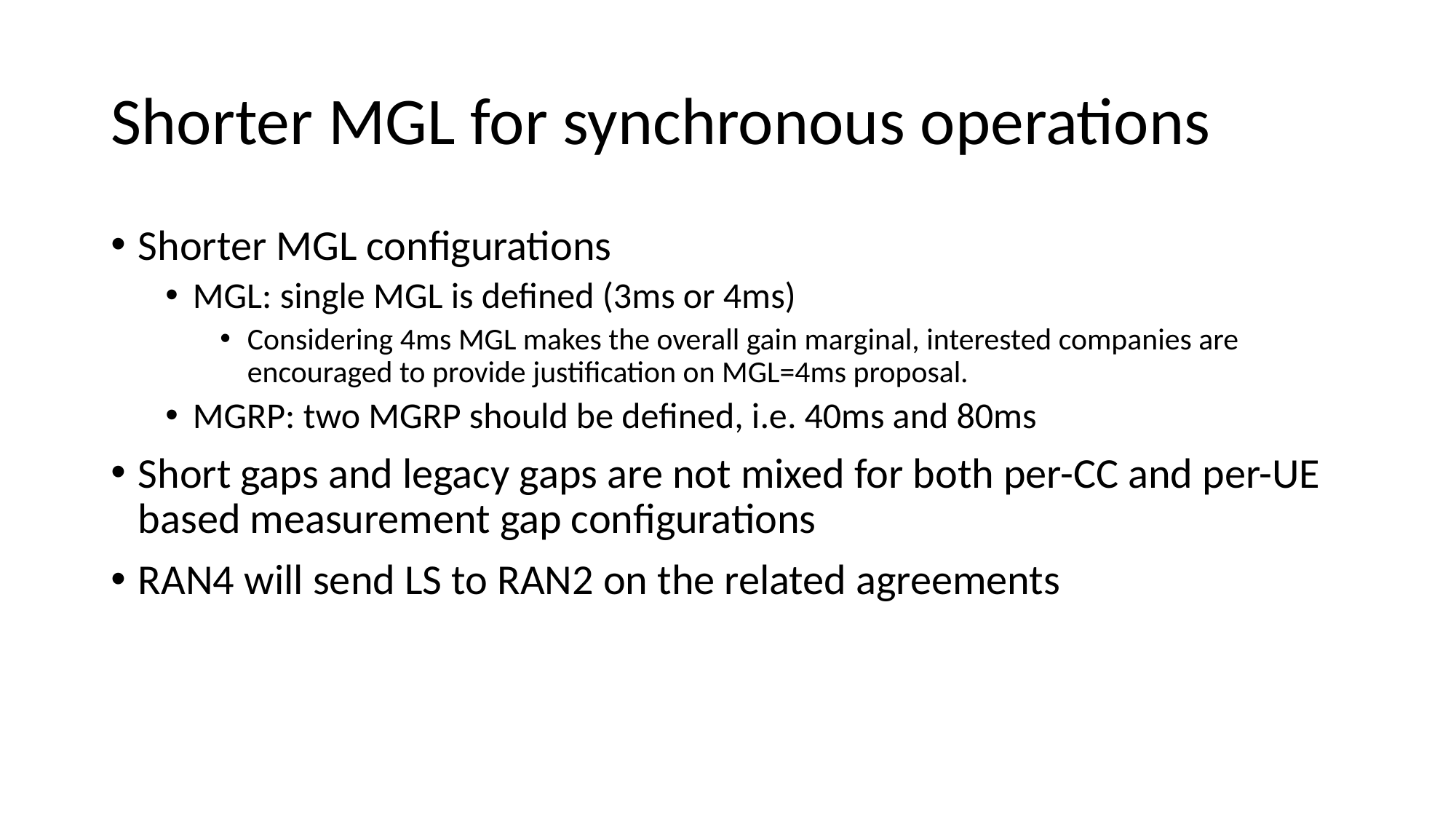

# Shorter MGL for synchronous operations
Shorter MGL configurations
MGL: single MGL is defined (3ms or 4ms)
Considering 4ms MGL makes the overall gain marginal, interested companies are encouraged to provide justification on MGL=4ms proposal.
MGRP: two MGRP should be defined, i.e. 40ms and 80ms
Short gaps and legacy gaps are not mixed for both per-CC and per-UE based measurement gap configurations
RAN4 will send LS to RAN2 on the related agreements